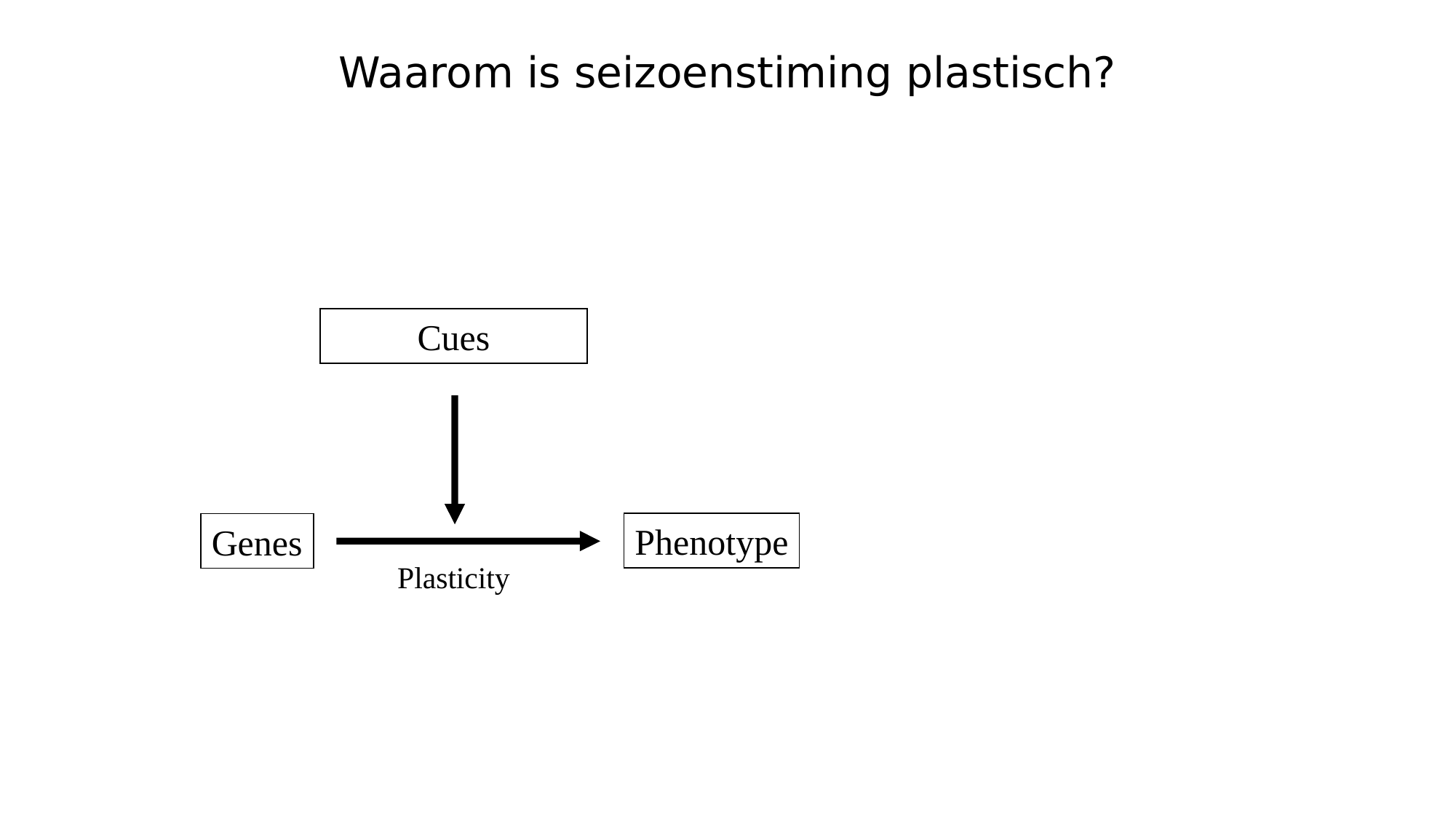

Waarom is seizoenstiming plastisch?
Cues

Phenotype
Genes

Plasticity